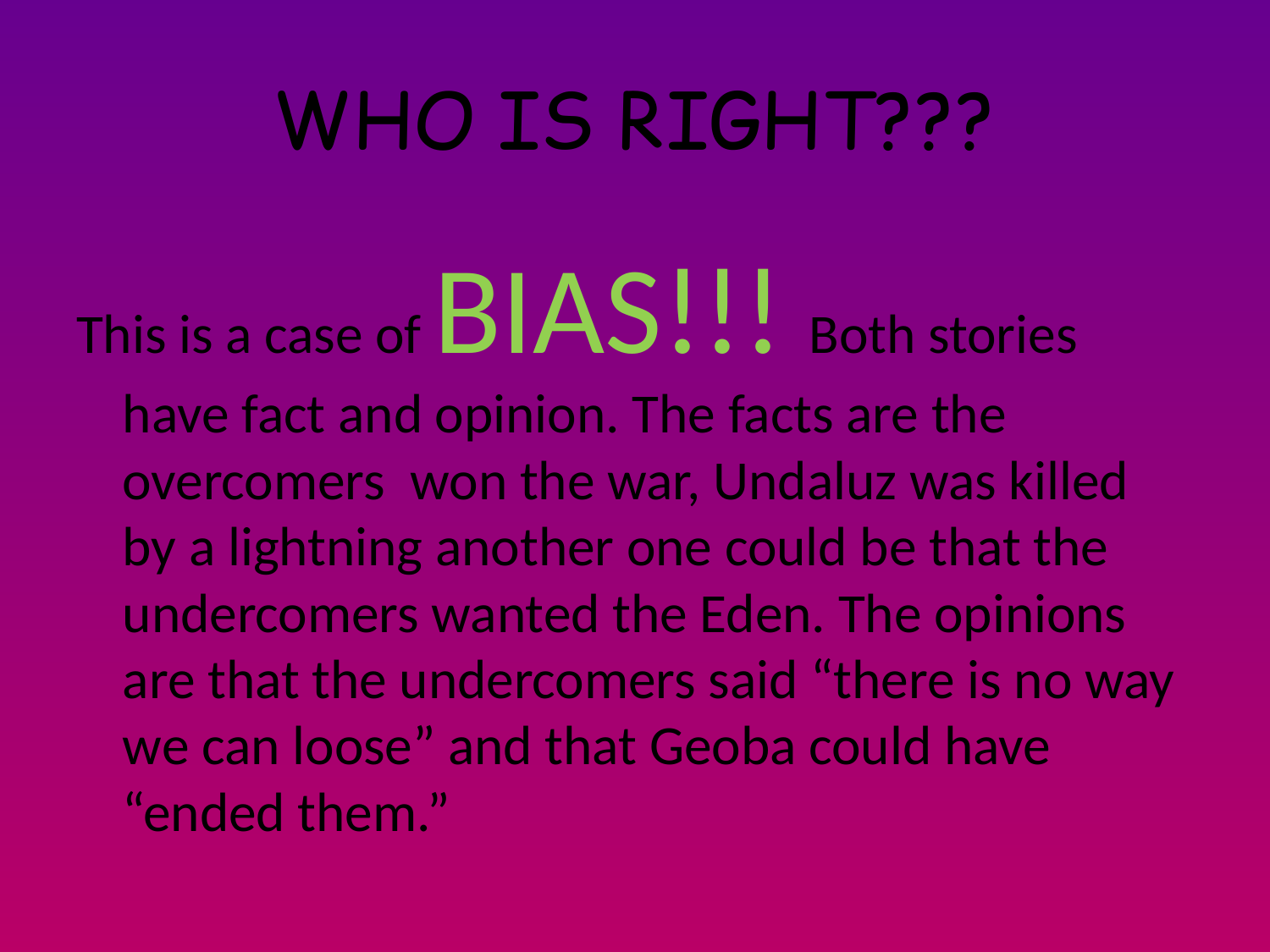

# WHO IS RIGHT???
This is a case of BIAS!!!  Both stories have fact and opinion. The facts are the overcomers  won the war, Undaluz was killed by a lightning another one could be that the undercomers wanted the Eden. The opinions are that the undercomers said “there is no way we can loose” and that Geoba could have “ended them.”